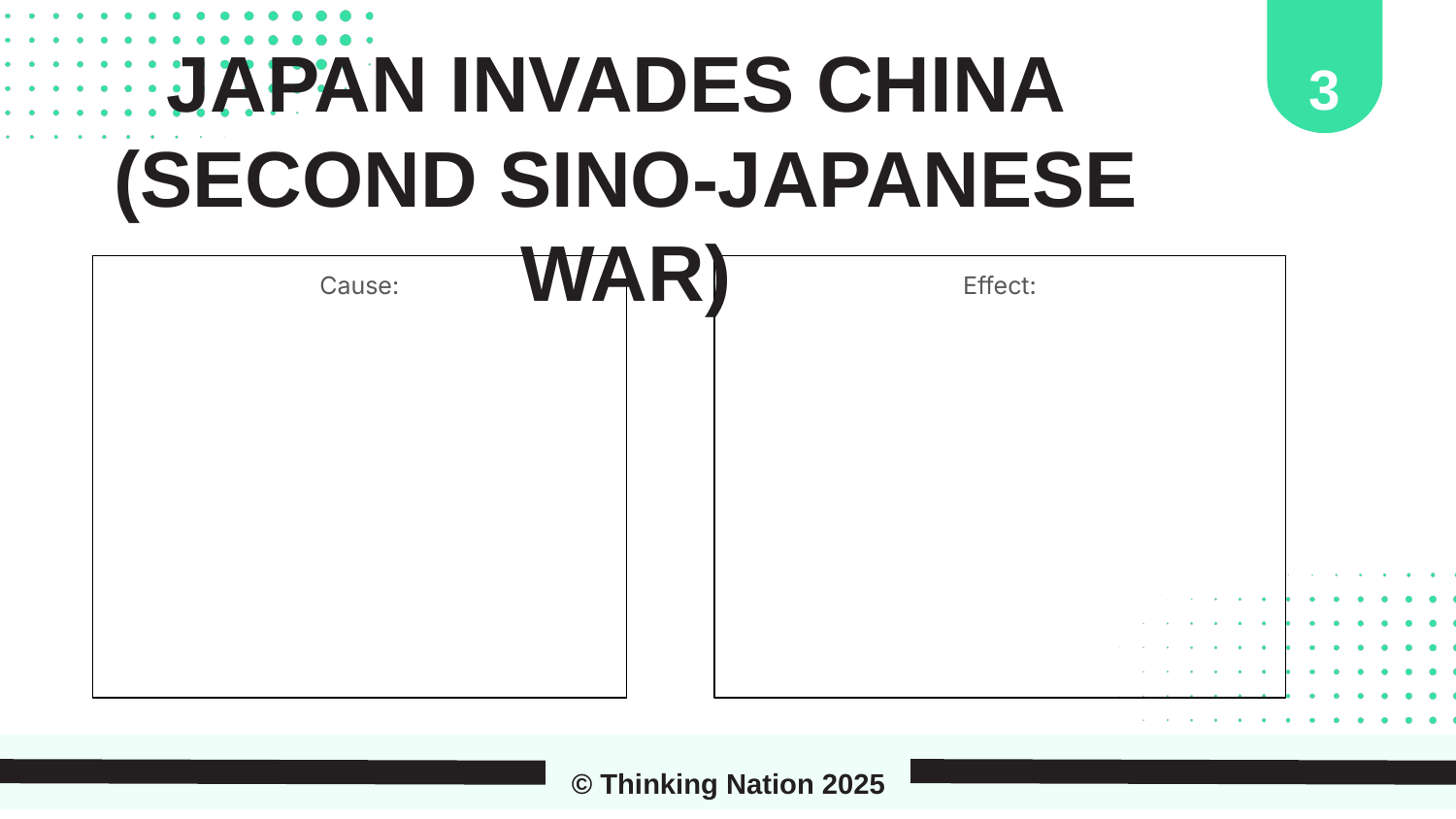

3
JAPAN INVADES CHINA
(SECOND SINO-JAPANESE WAR)
Cause:

Effect:

© Thinking Nation 2025